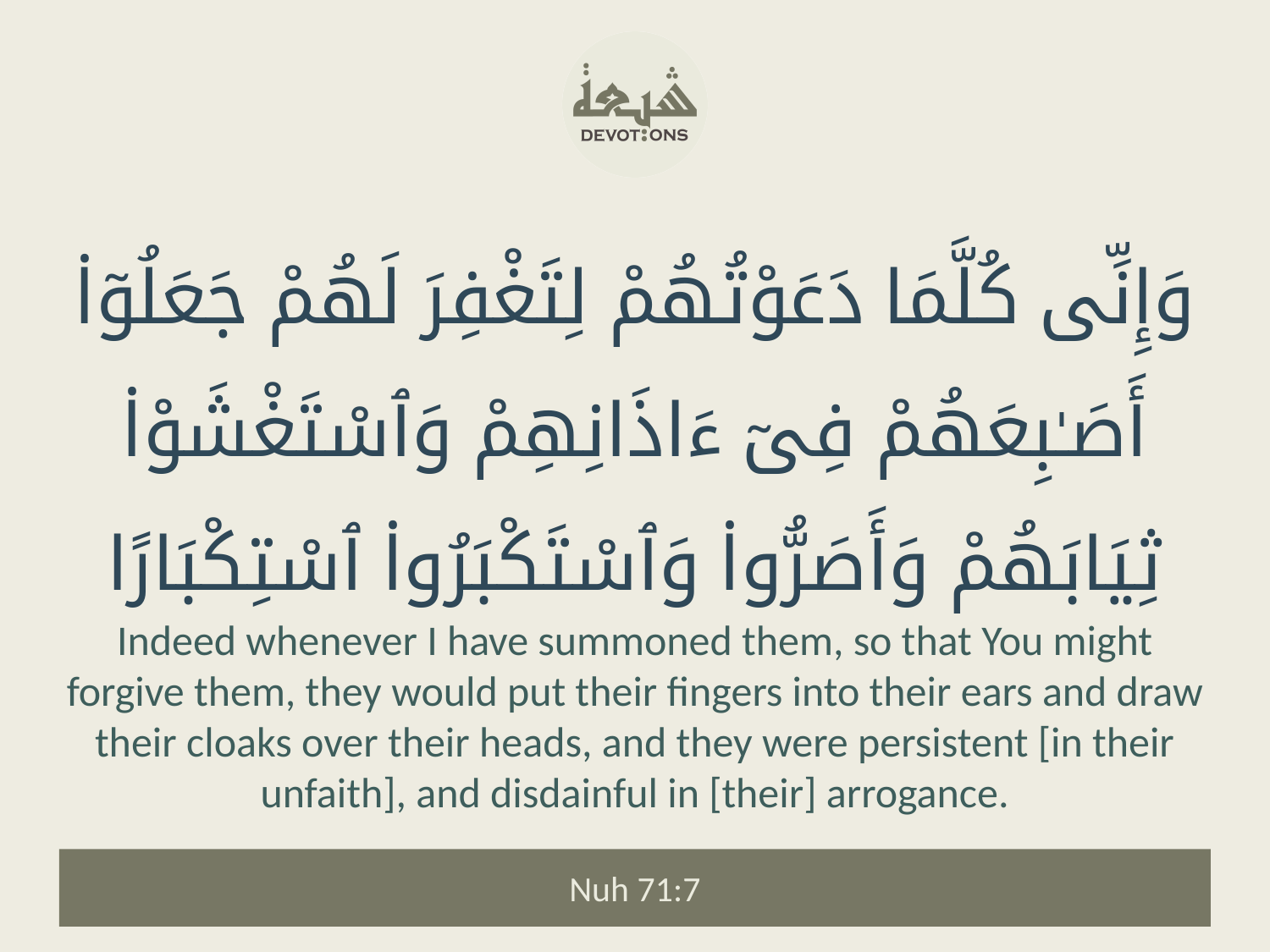

وَإِنِّى كُلَّمَا دَعَوْتُهُمْ لِتَغْفِرَ لَهُمْ جَعَلُوٓا۟ أَصَـٰبِعَهُمْ فِىٓ ءَاذَانِهِمْ وَٱسْتَغْشَوْا۟ ثِيَابَهُمْ وَأَصَرُّوا۟ وَٱسْتَكْبَرُوا۟ ٱسْتِكْبَارًا
Indeed whenever I have summoned them, so that You might forgive them, they would put their fingers into their ears and draw their cloaks over their heads, and they were persistent [in their unfaith], and disdainful in [their] arrogance.
Nuh 71:7